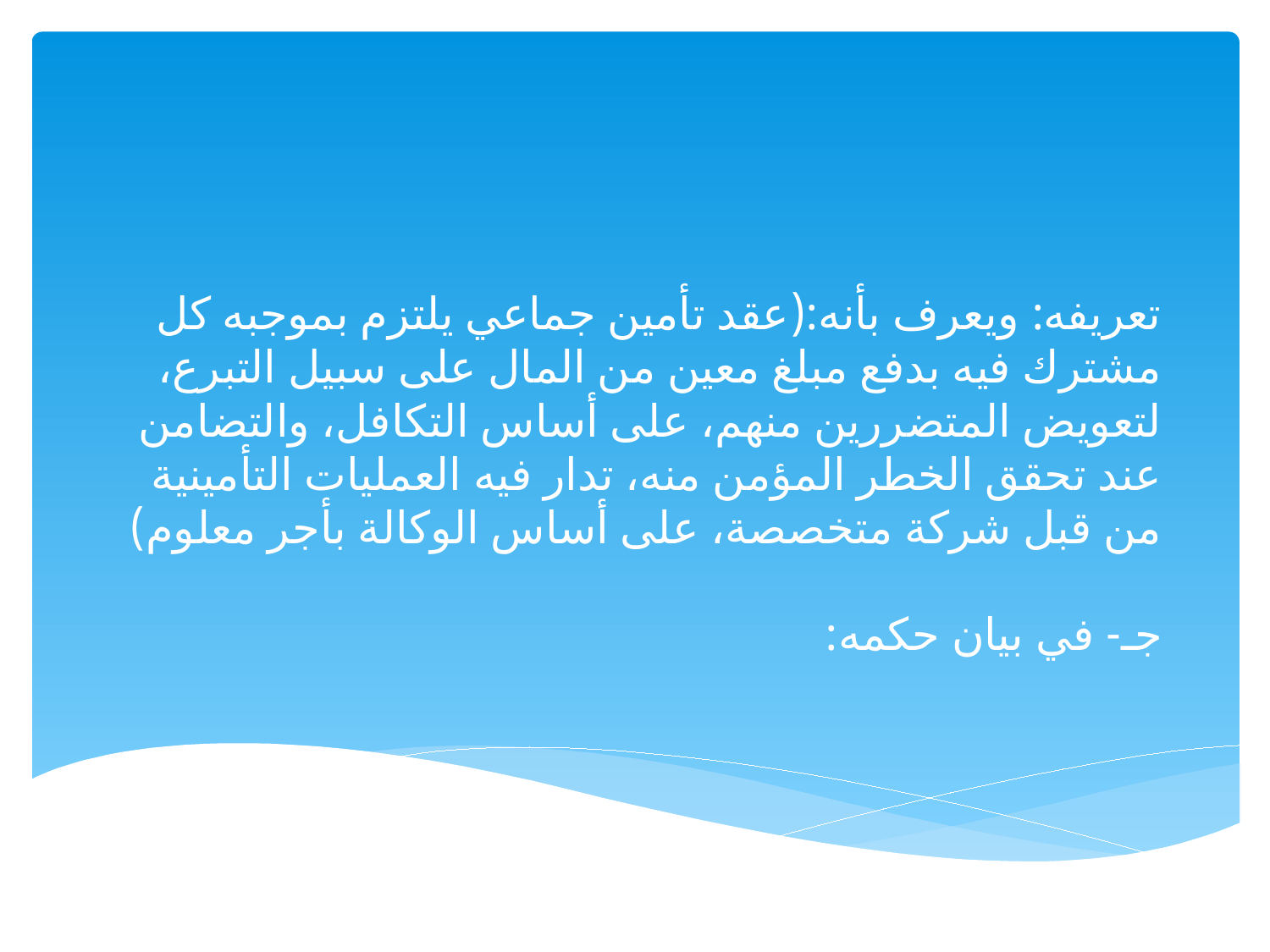

# تعريفه: ويعرف بأنه:(عقد تأمين جماعي يلتزم بموجبه كل مشترك فيه بدفع مبلغ معين من المال على سبيل التبرع، لتعويض المتضررين منهم، على أساس التكافل، والتضامن عند تحقق الخطر المؤمن منه، تدار فيه العمليات التأمينية من قبل شركة متخصصة، على أساس الوكالة بأجر معلوم)   جـ- في بيان حكمه: